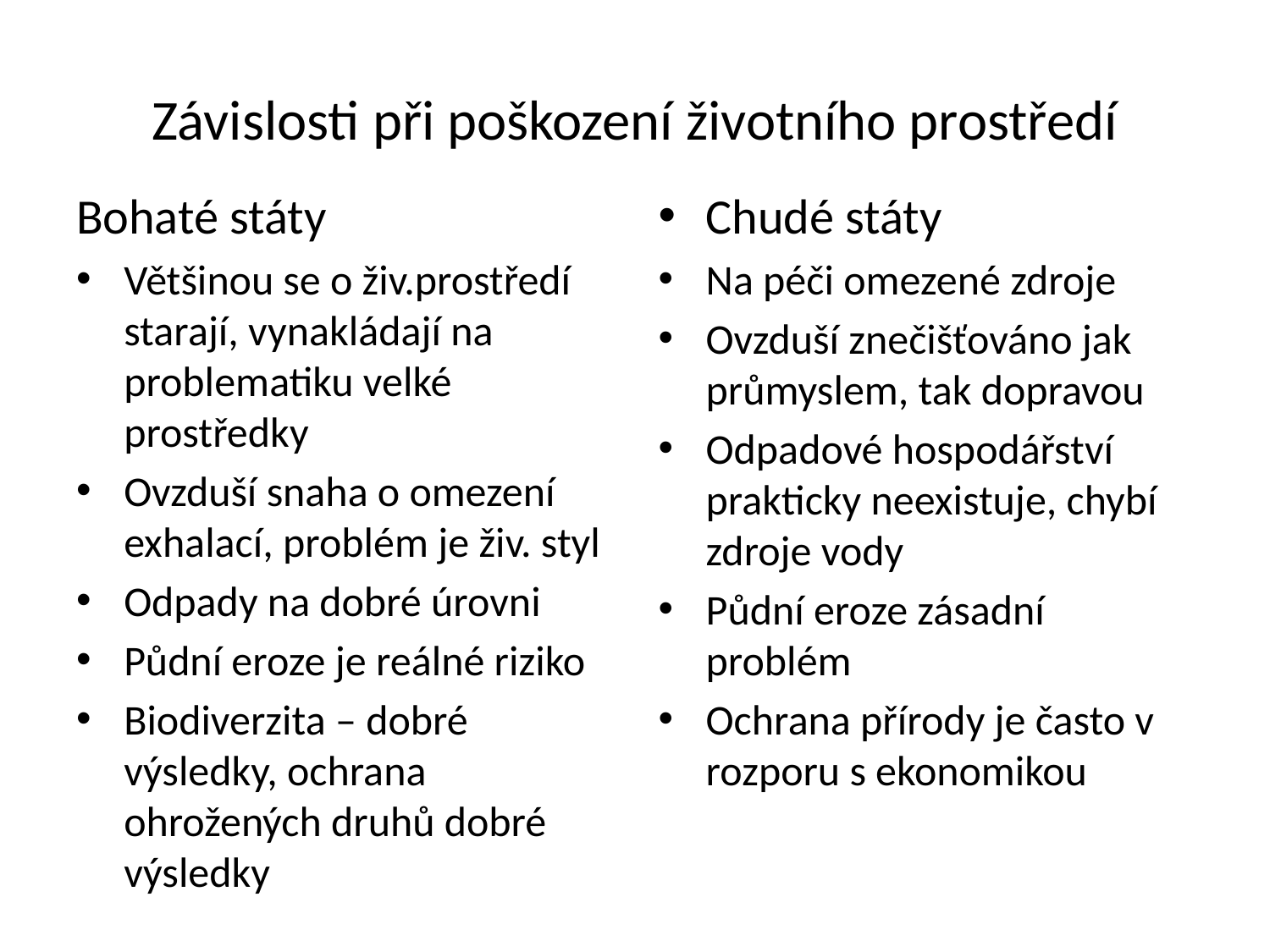

# Závislosti při poškození životního prostředí
Bohaté státy
Většinou se o živ.prostředí starají, vynakládají na problematiku velké prostředky
Ovzduší snaha o omezení exhalací, problém je živ. styl
Odpady na dobré úrovni
Půdní eroze je reálné riziko
Biodiverzita – dobré výsledky, ochrana ohrožených druhů dobré výsledky

Chudé státy
Na péči omezené zdroje
Ovzduší znečišťováno jak průmyslem, tak dopravou
Odpadové hospodářství prakticky neexistuje, chybí zdroje vody
Půdní eroze zásadní problém
Ochrana přírody je často v rozporu s ekonomikou